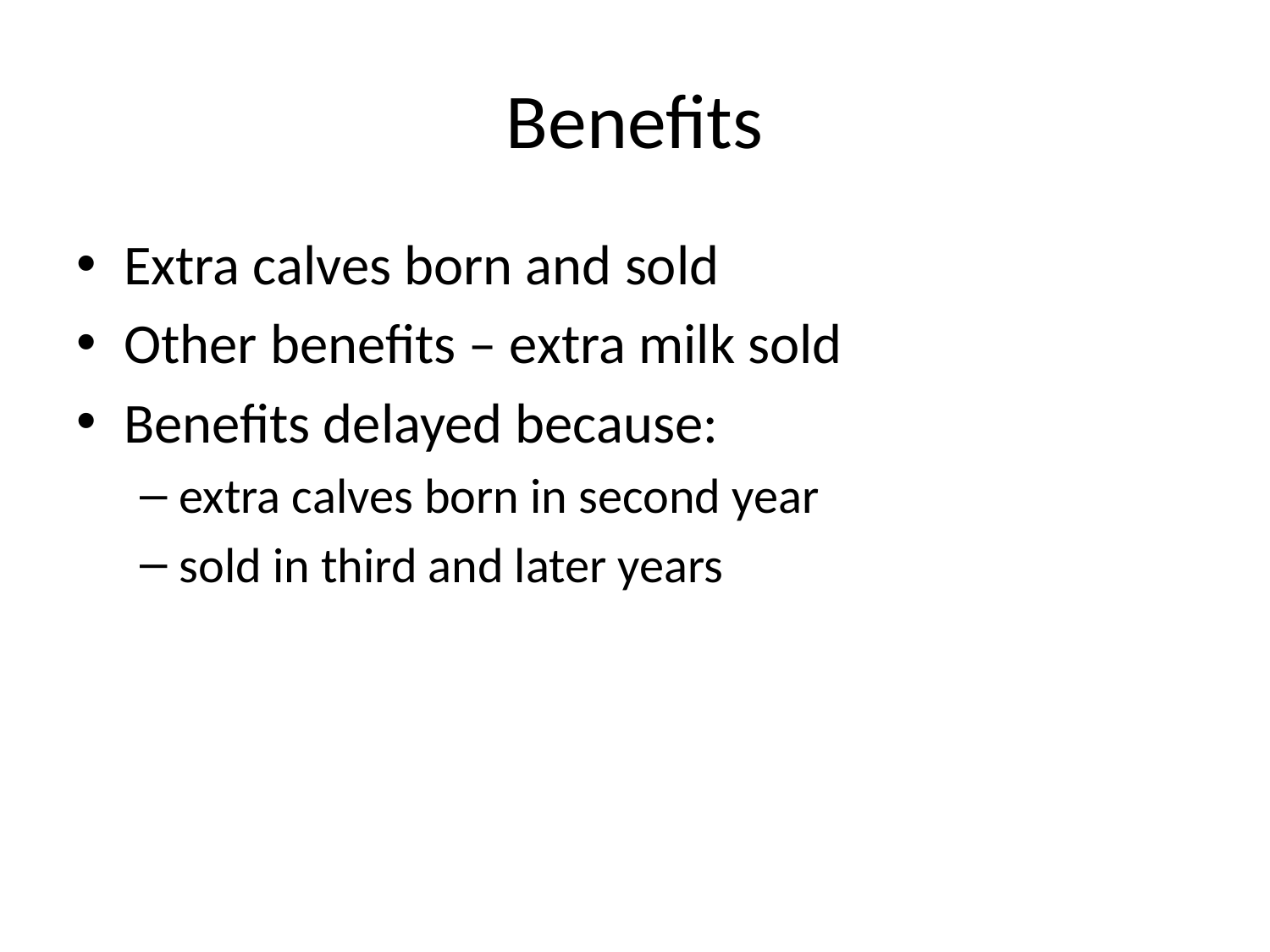

# Benefits
Extra calves born and sold
Other benefits – extra milk sold
Benefits delayed because:
extra calves born in second year
sold in third and later years